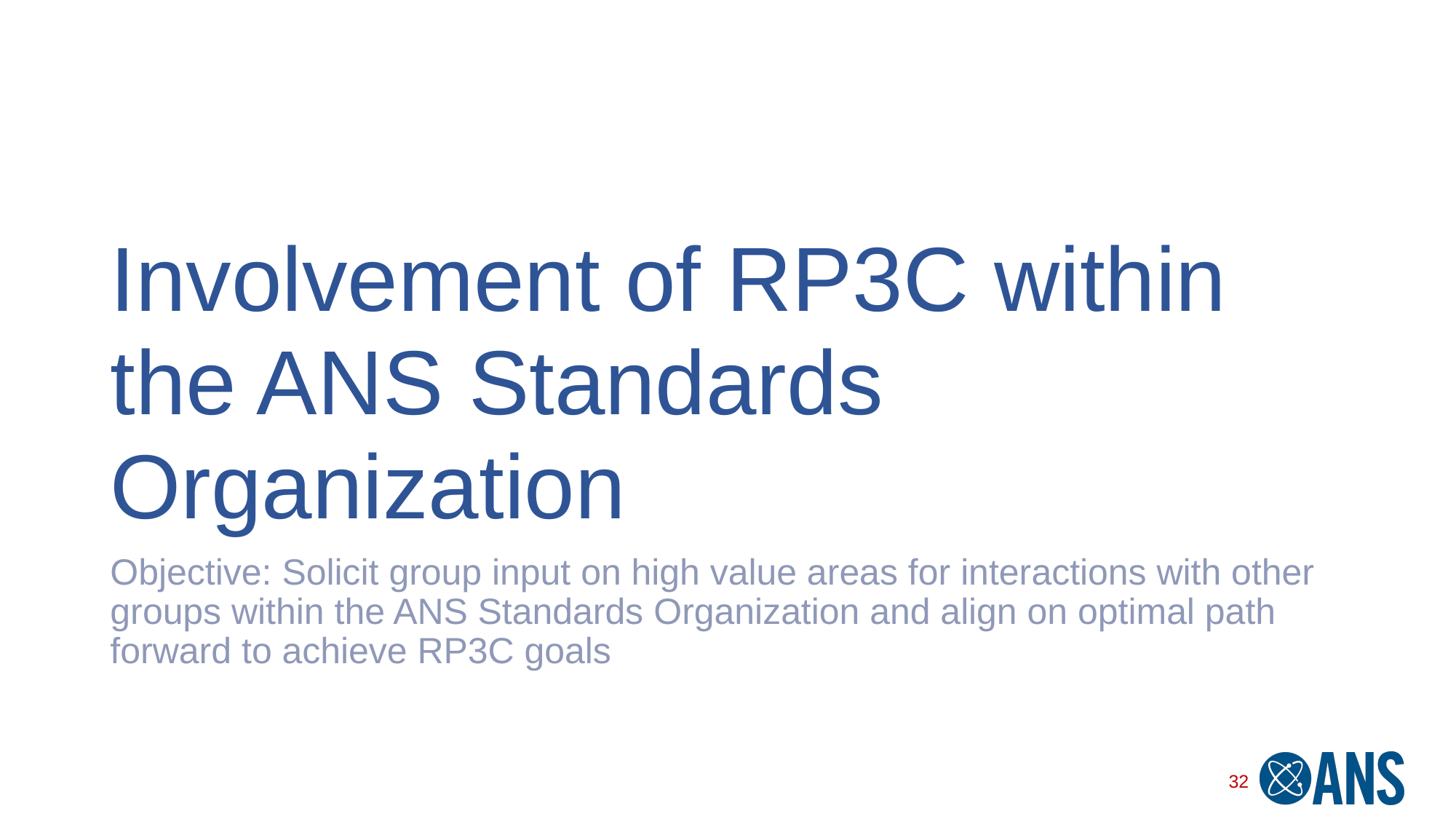

# Involvement of RP3C within the ANS Standards Organization
Objective: Solicit group input on high value areas for interactions with other groups within the ANS Standards Organization and align on optimal path forward to achieve RP3C goals
32